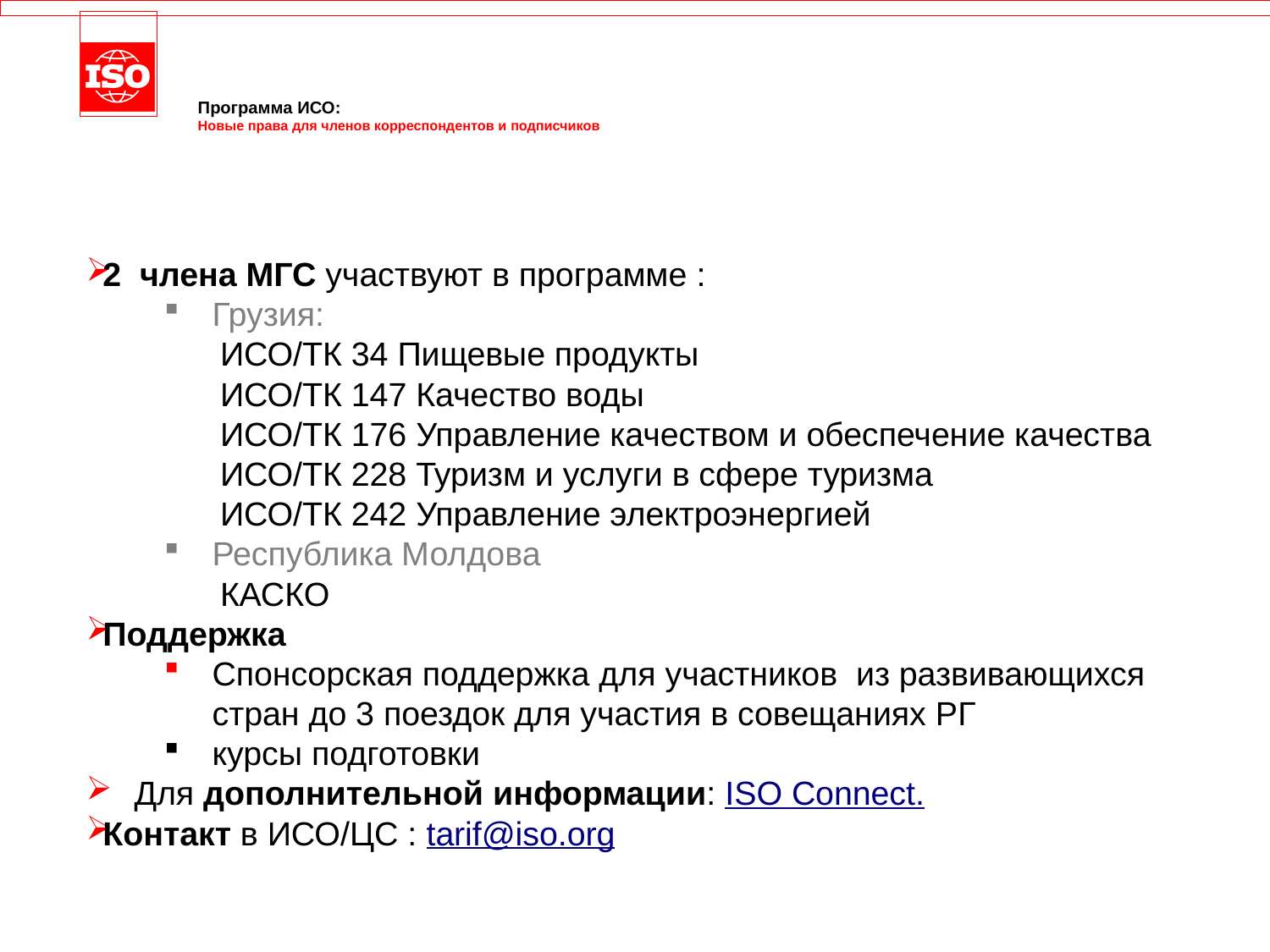

Программа ИСО:
Новые права для членов корреспондентов и подписчиков
2  члена МГС участвуют в программе :
Грузия:
ИСО/ТК 34 Пищевые продукты
ИСО/ТК 147 Качество воды
ИСО/ТК 176 Управление качеством и обеспечение качества
ИСО/ТК 228 Туризм и услуги в сфере туризма
ИСО/ТК 242 Управление электроэнергией
Республика Молдова
КАСКО
Поддержка
Спонсорская поддержка для участников  из развивающихся стран до 3 поездок для участия в совещаниях PГ
курсы подготовки
Для дополнительной информации: ISO Connect.
Контакт в ИСО/ЦС : tarif@iso.org